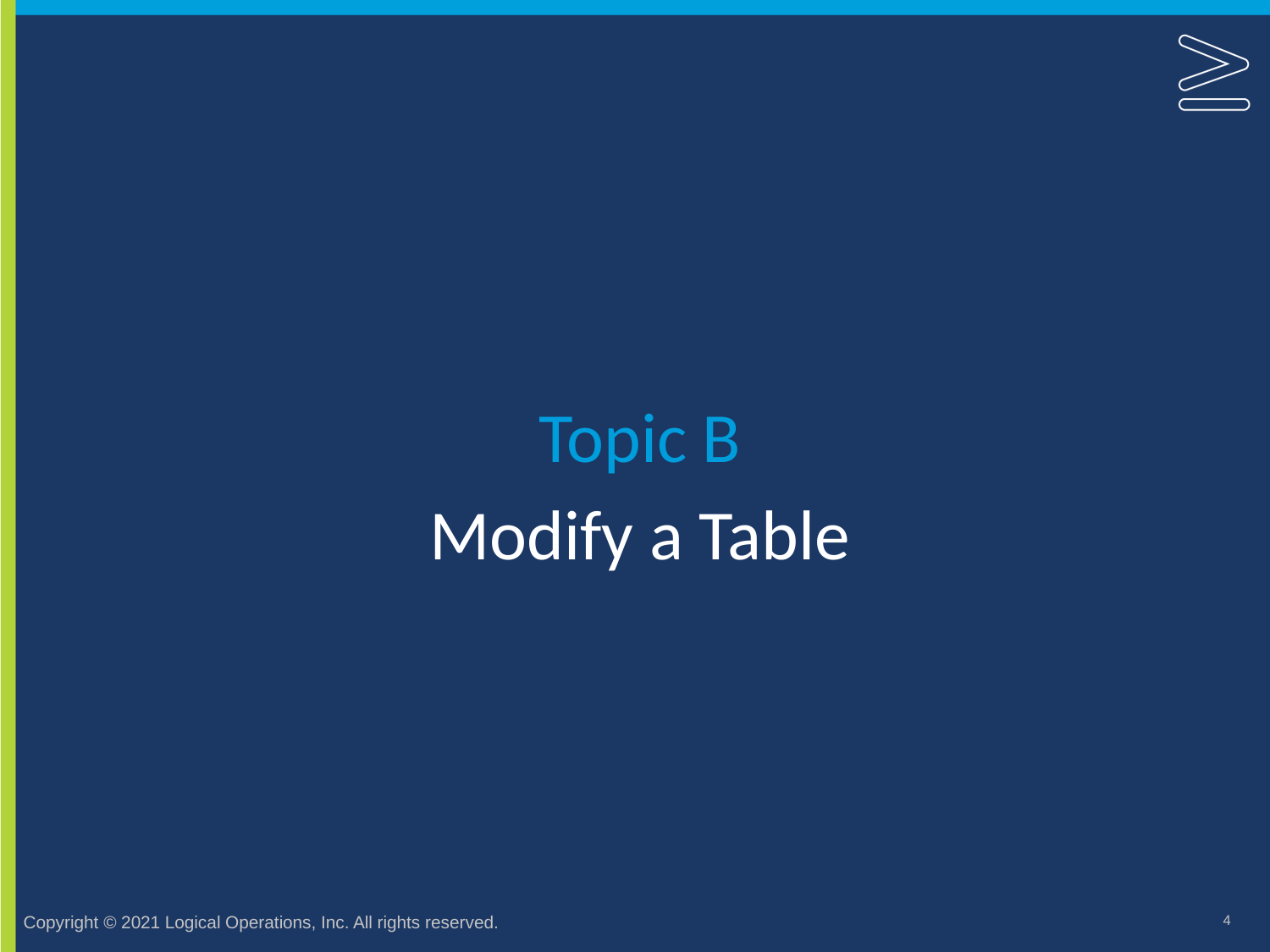

Topic B
# Modify a Table
4